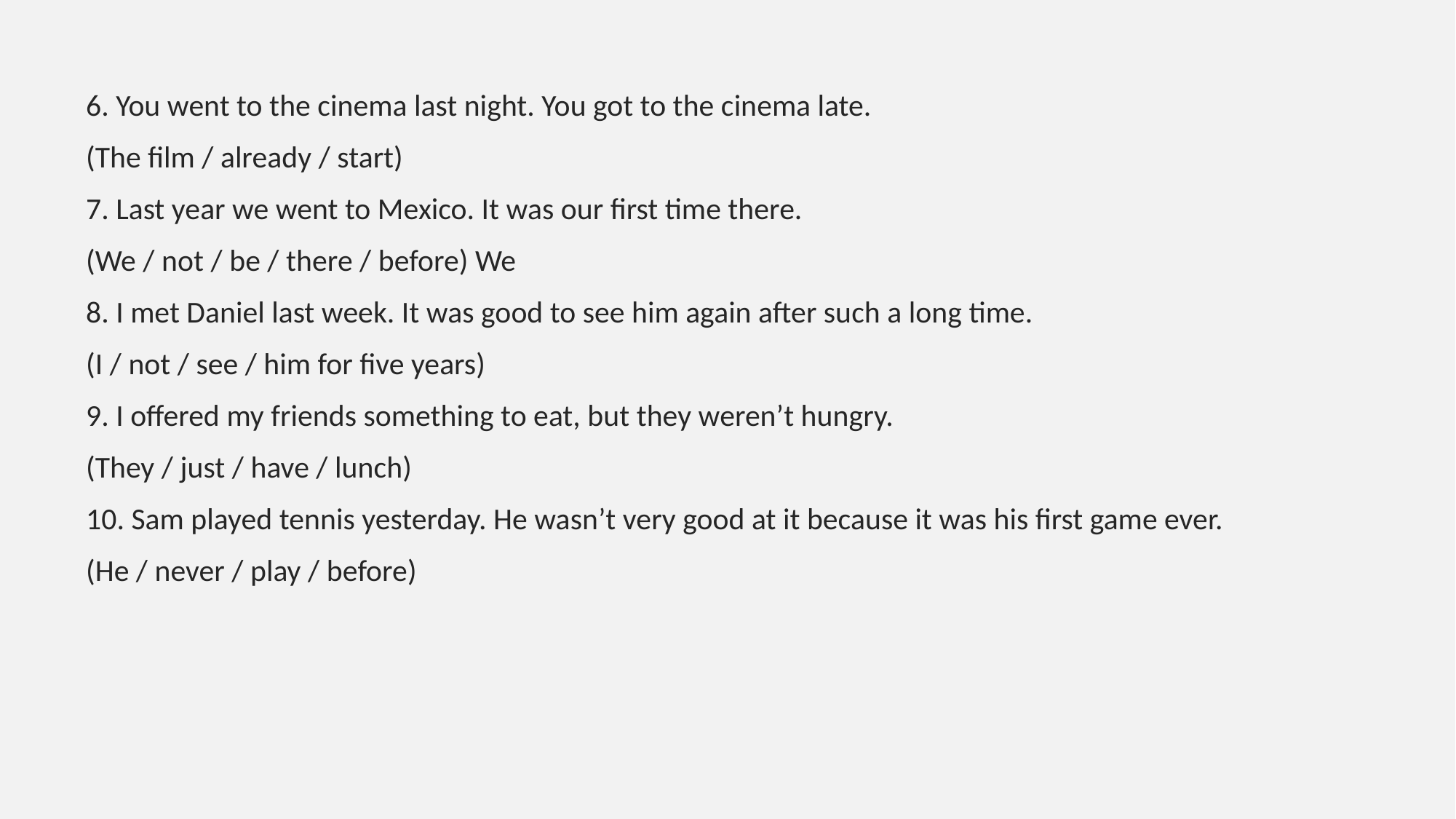

6. You went to the cinema last night. You got to the cinema late.
(The film / already / start)
7. Last year we went to Mexico. It was our first time there.
(We / not / be / there / before) We
8. I met Daniel last week. It was good to see him again after such a long time.
(I / not / see / him for five years)
9. I offered my friends something to eat, but they weren’t hungry.
(They / just / have / lunch)
10. Sam played tennis yesterday. He wasn’t very good at it because it was his first game ever.
(He / never / play / before)